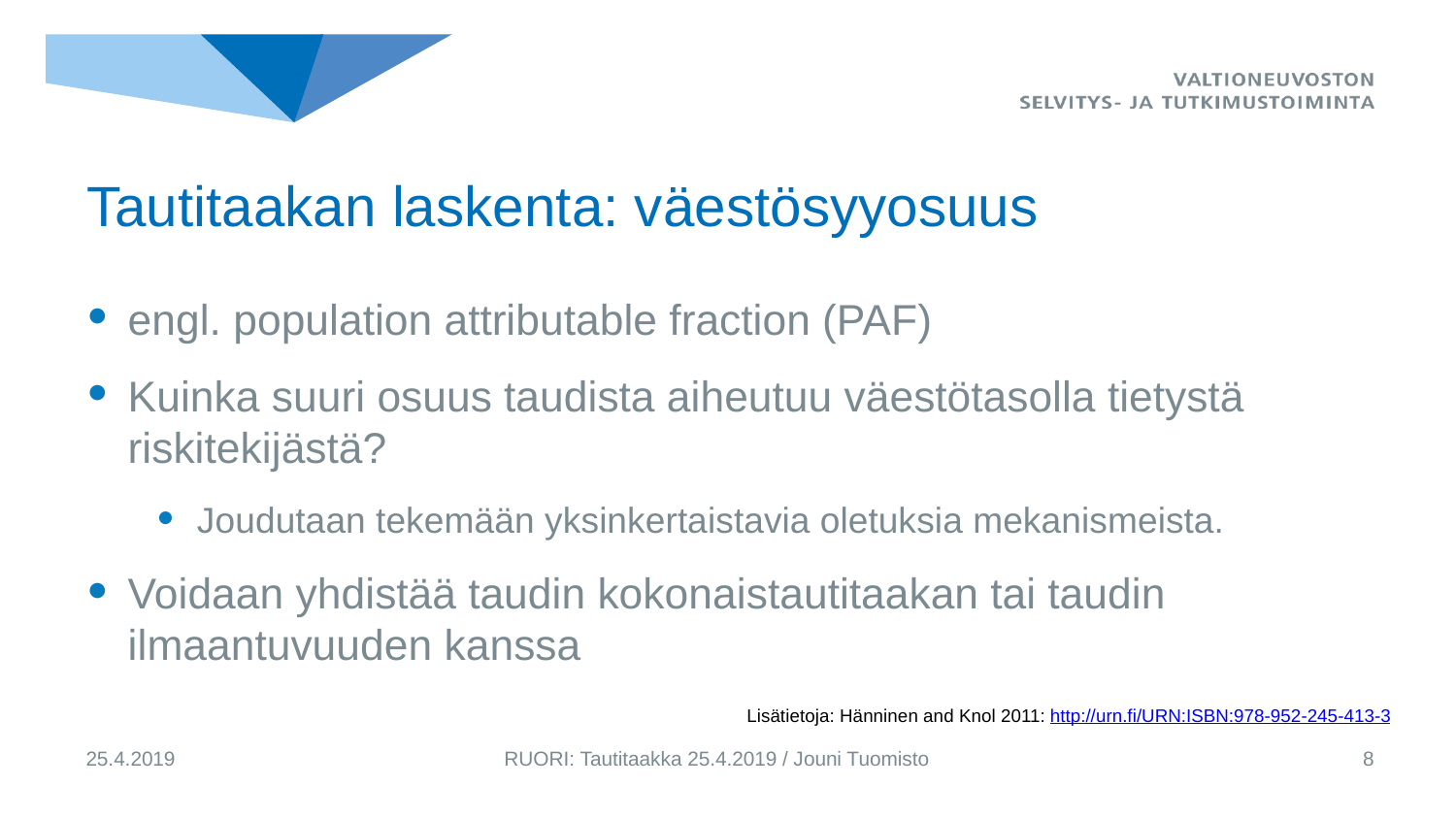

# Tautitaakan laskenta: väestösyyosuus
engl. population attributable fraction (PAF)
Kuinka suuri osuus taudista aiheutuu väestötasolla tietystä riskitekijästä?
Joudutaan tekemään yksinkertaistavia oletuksia mekanismeista.
Voidaan yhdistää taudin kokonaistautitaakan tai taudin ilmaantuvuuden kanssa
Lisätietoja: Hänninen and Knol 2011: http://urn.fi/URN:ISBN:978-952-245-413-3
25.4.2019
RUORI: Tautitaakka 25.4.2019 / Jouni Tuomisto
8